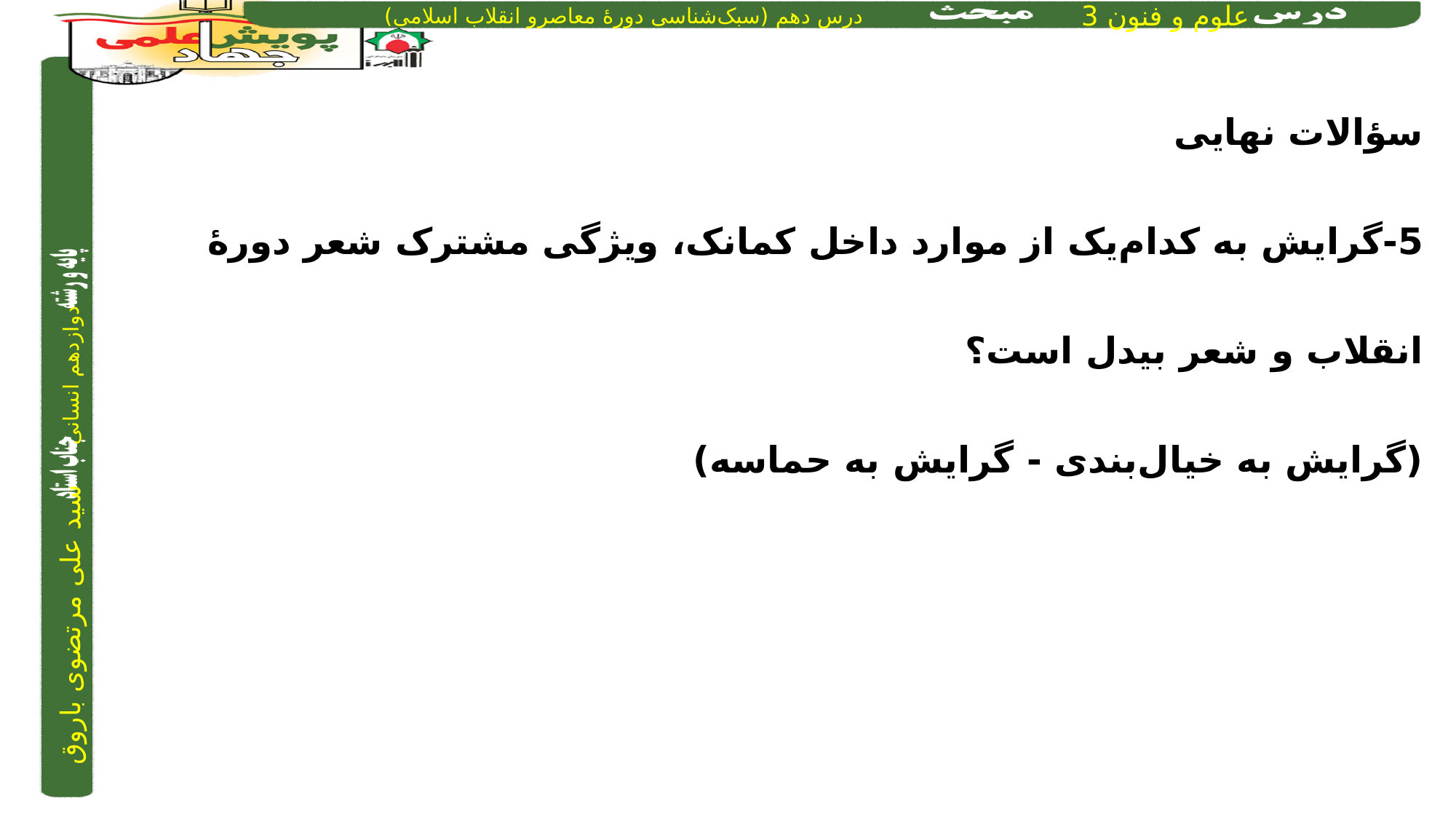

سؤالات نهایی
5-گرایش به کدام‌یک از موارد داخل کمانک، ویژگی مشترک شعر دورۀ انقلاب و شعر بیدل است؟
(گرایش به خیال‌‌بندی - گرایش به حماسه)

گرایش به خیال‌بندی